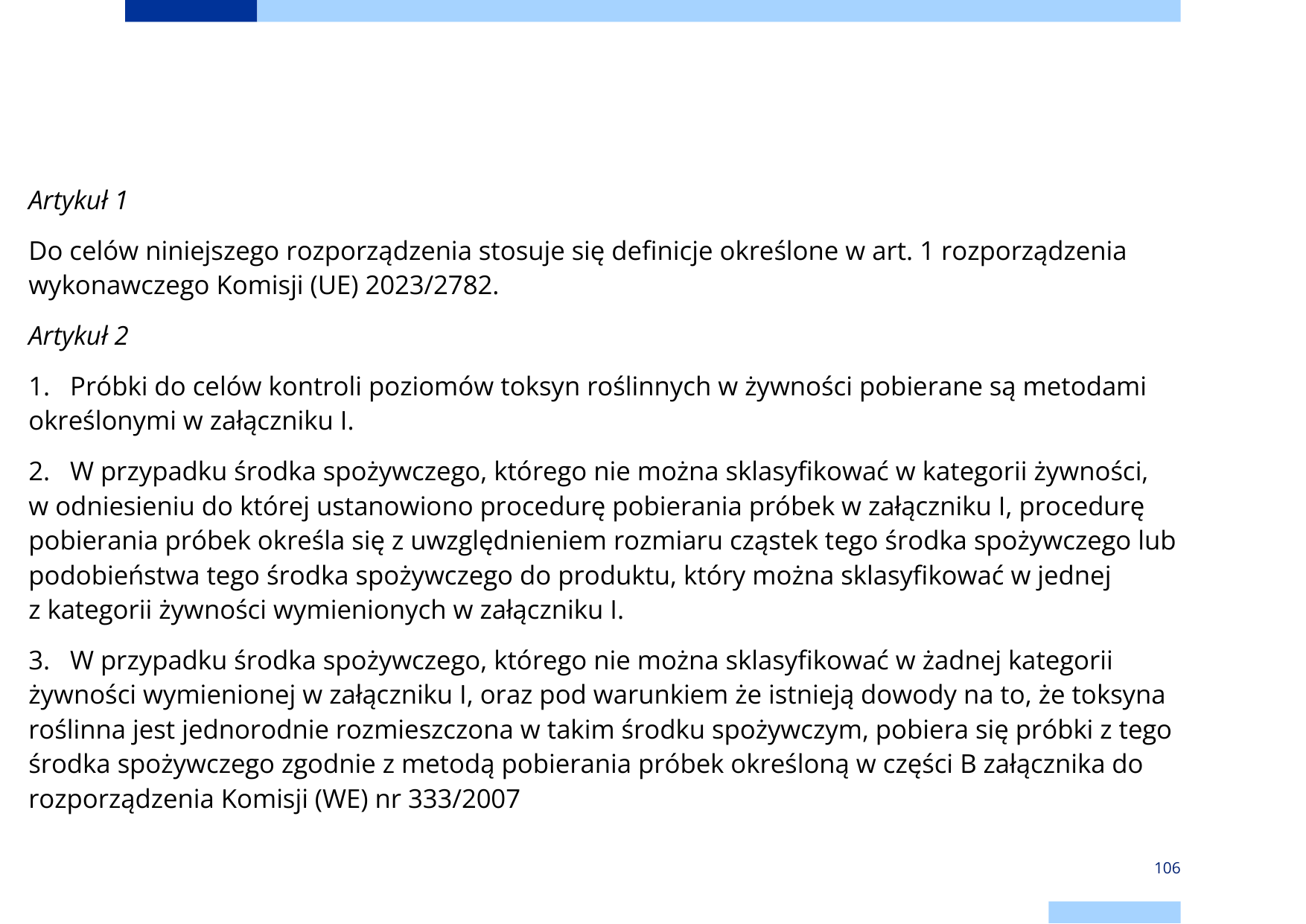

Artykuł 1
Do celów niniejszego rozporządzenia stosuje się definicje określone w art. 1 rozporządzenia wykonawczego Komisji (UE) 2023/2782.
Artykuł 2
1.   Próbki do celów kontroli poziomów toksyn roślinnych w żywności pobierane są metodami określonymi w załączniku I.
2.   W przypadku środka spożywczego, którego nie można sklasyfikować w kategorii żywności, w odniesieniu do której ustanowiono procedurę pobierania próbek w załączniku I, procedurę pobierania próbek określa się z uwzględnieniem rozmiaru cząstek tego środka spożywczego lub podobieństwa tego środka spożywczego do produktu, który można sklasyfikować w jednej z kategorii żywności wymienionych w załączniku I.
3.   W przypadku środka spożywczego, którego nie można sklasyfikować w żadnej kategorii żywności wymienionej w załączniku I, oraz pod warunkiem że istnieją dowody na to, że toksyna roślinna jest jednorodnie rozmieszczona w takim środku spożywczym, pobiera się próbki z tego środka spożywczego zgodnie z metodą pobierania próbek określoną w części B załącznika do rozporządzenia Komisji (WE) nr 333/2007

106